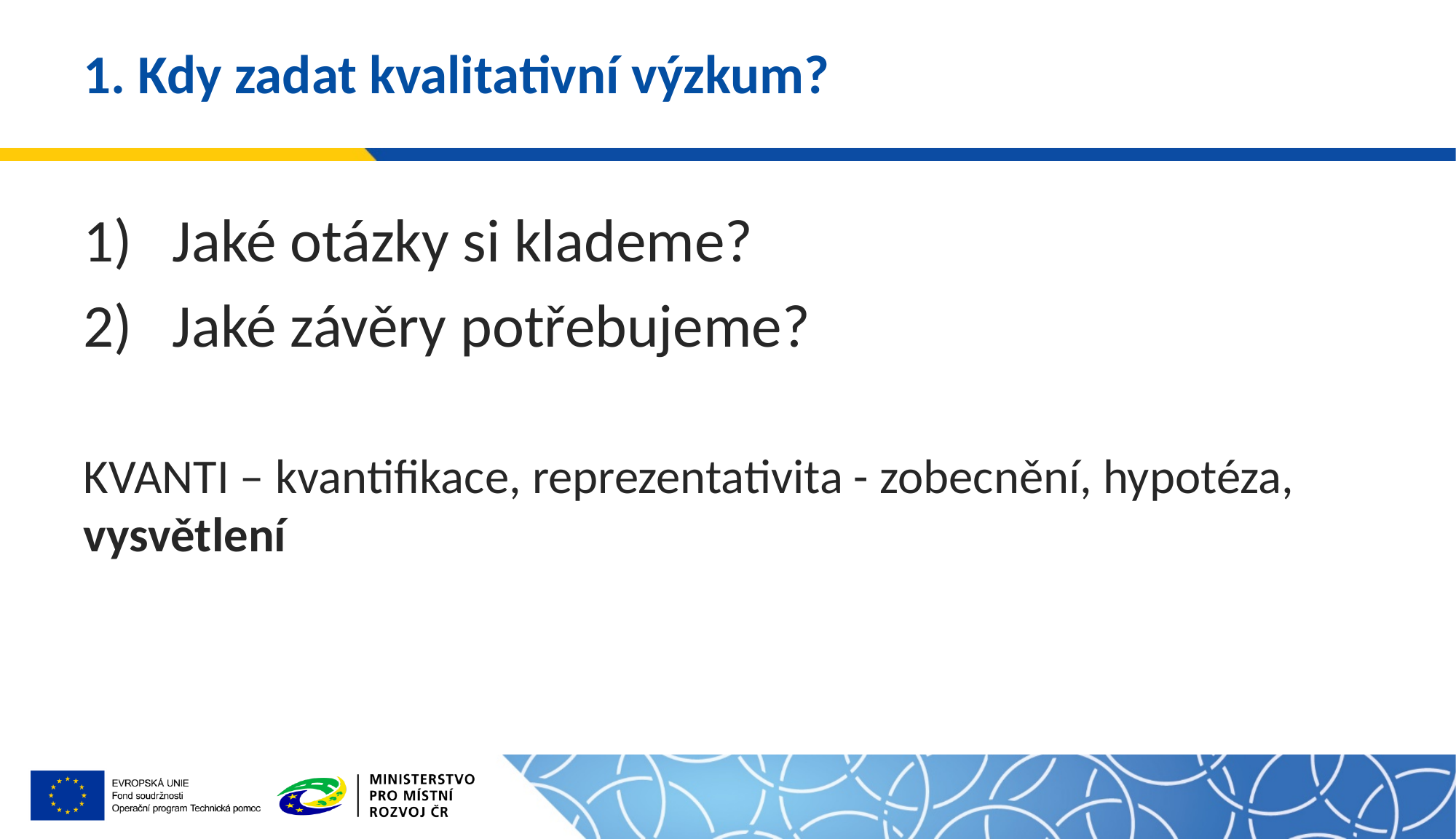

# 1. Kdy zadat kvalitativní výzkum?
Jaké otázky si klademe?
Jaké závěry potřebujeme?

KVANTI – kvantifikace, reprezentativita - zobecnění, hypotéza, vysvětlení